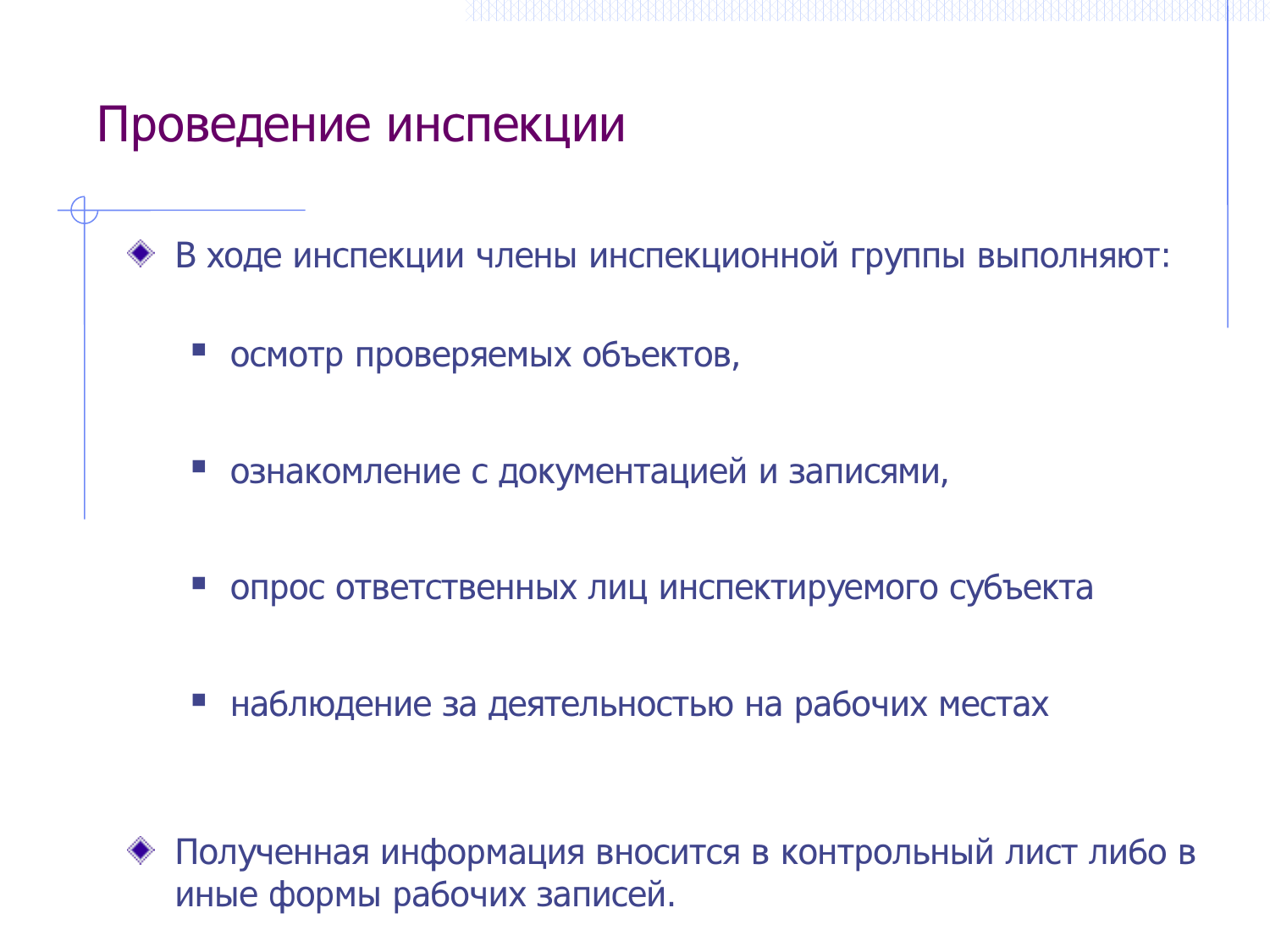

Проведение инспекции
В ходе инспекции члены инспекционной группы выполняют:

осмотр проверяемых объектов,

ознакомление с документацией и записями,

опрос ответственных лиц инспектируемого субъекта

наблюдение за деятельностью на рабочих местах

Полученная информация вносится в контрольный лист либо в иные формы рабочих записей.